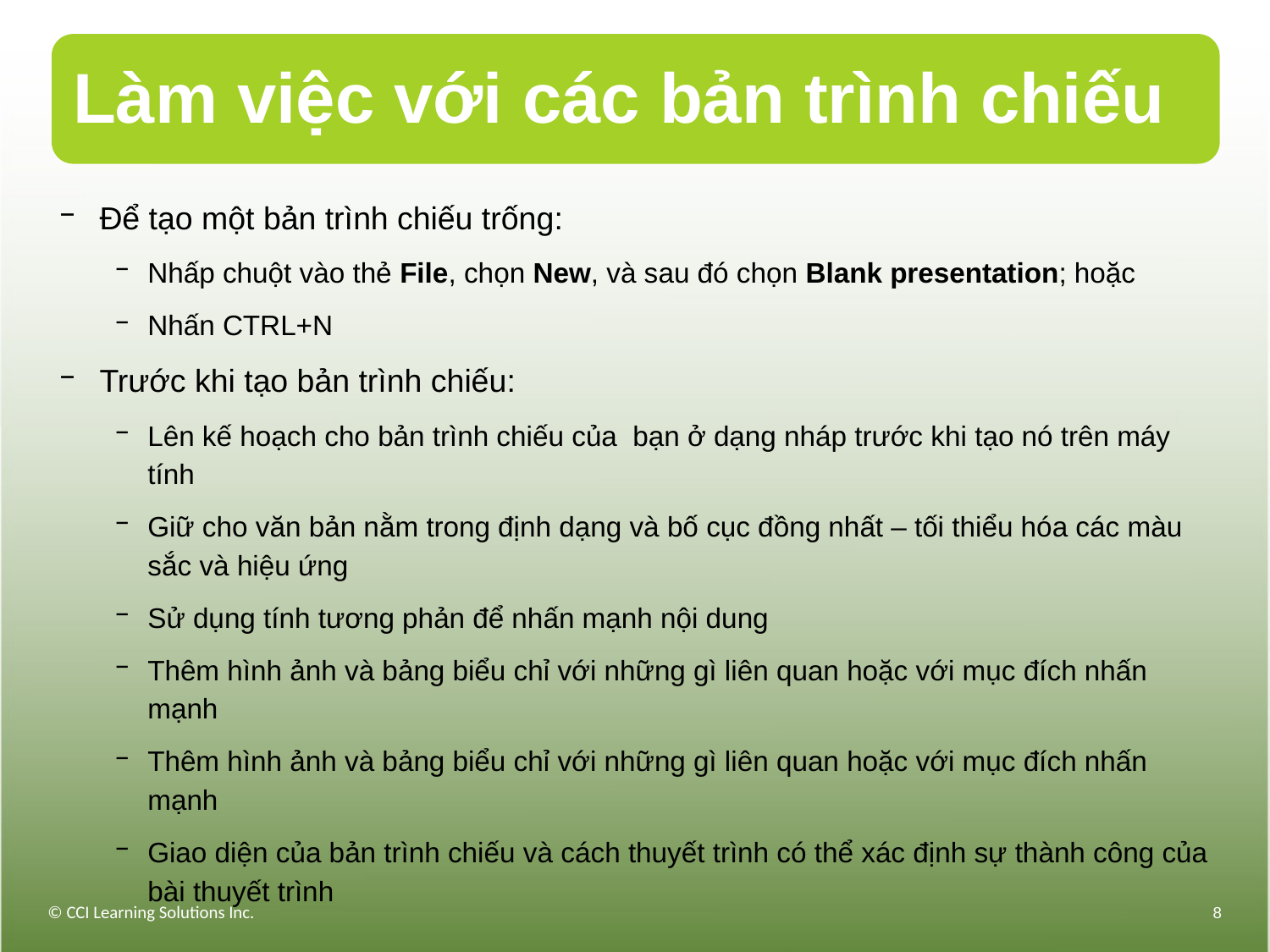

# Làm việc với các bản trình chiếu
Để tạo một bản trình chiếu trống:
Nhấp chuột vào thẻ File, chọn New, và sau đó chọn Blank presentation; hoặc
Nhấn CTRL+N
Trước khi tạo bản trình chiếu:
Lên kế hoạch cho bản trình chiếu của  bạn ở dạng nháp trước khi tạo nó trên máy tính
Giữ cho văn bản nằm trong định dạng và bố cục đồng nhất – tối thiểu hóa các màu sắc và hiệu ứng
Sử dụng tính tương phản để nhấn mạnh nội dung
Thêm hình ảnh và bảng biểu chỉ với những gì liên quan hoặc với mục đích nhấn mạnh
Thêm hình ảnh và bảng biểu chỉ với những gì liên quan hoặc với mục đích nhấn mạnh
Giao diện của bản trình chiếu và cách thuyết trình có thể xác định sự thành công của bài thuyết trình
© CCI Learning Solutions Inc.
8